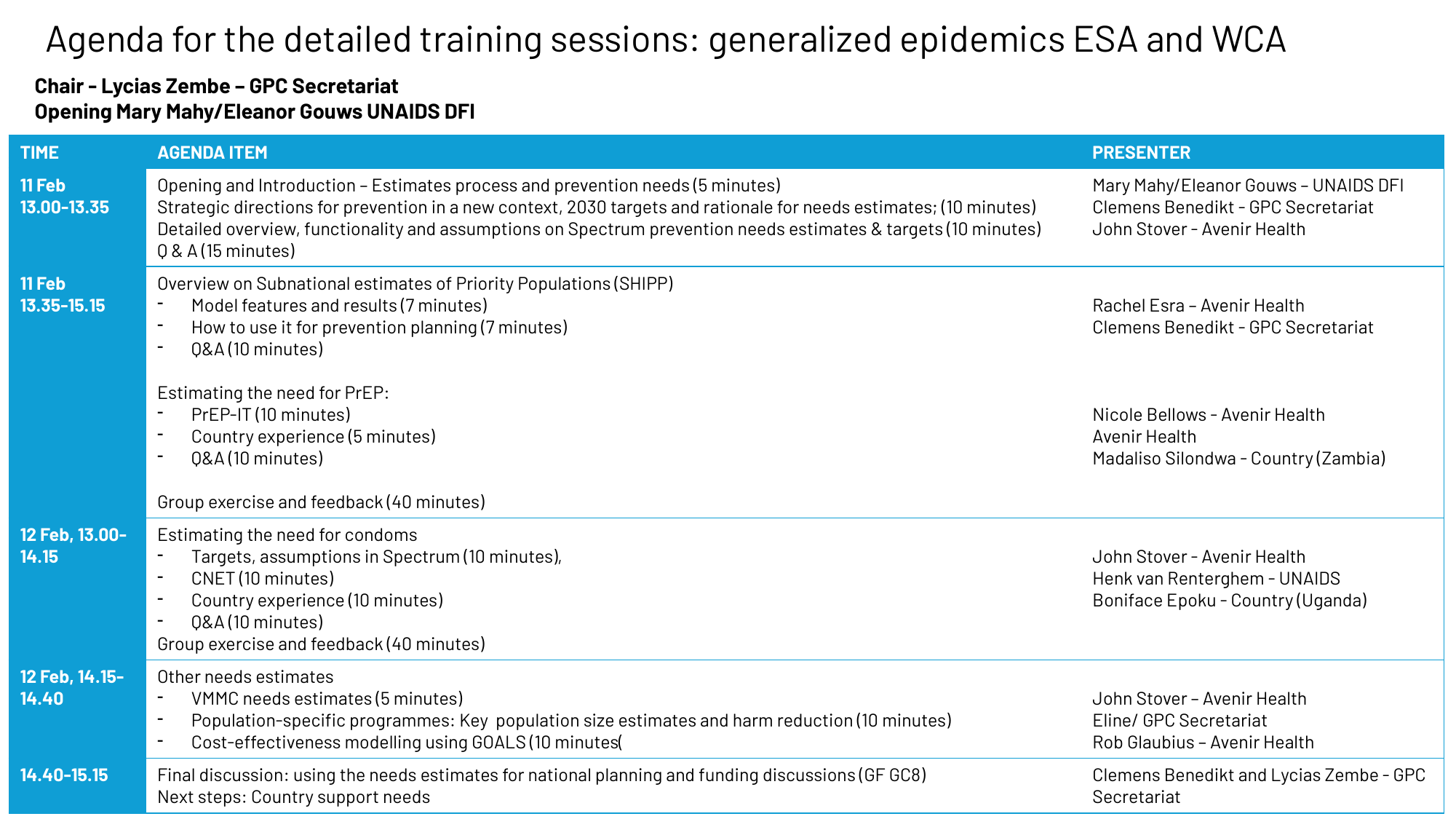

# Agenda for the detailed training sessions: generalized epidemics ESA and WCA
Chair - Lycias Zembe – GPC Secretariat
Opening Mary Mahy/Eleanor Gouws UNAIDS DFI
| TIME | AGENDA ITEM | PRESENTER |
| --- | --- | --- |
| 11 Feb 13.00-13.35 | Opening and Introduction – Estimates process and prevention needs (5 minutes) Strategic directions for prevention in a new context, 2030 targets and rationale for needs estimates; (10 minutes) Detailed overview, functionality and assumptions on Spectrum prevention needs estimates & targets (10 minutes) Q & A (15 minutes) | Mary Mahy/Eleanor Gouws – UNAIDS DFI Clemens Benedikt - GPC Secretariat John Stover - Avenir Health |
| 11 Feb 13.35-15.15 | Overview on Subnational estimates of Priority Populations (SHIPP) Model features and results (7 minutes) How to use it for prevention planning (7 minutes) Q&A (10 minutes) Estimating the need for PrEP: PrEP-IT (10 minutes) Country experience (5 minutes) Q&A (10 minutes) Group exercise and feedback (40 minutes) | Rachel Esra – Avenir Health Clemens Benedikt - GPC Secretariat Nicole Bellows - Avenir Health Avenir Health Madaliso Silondwa - Country (Zambia) |
| 12 Feb, 13.00-14.15 | Estimating the need for condoms Targets, assumptions in Spectrum (10 minutes), CNET (10 minutes) Country experience (10 minutes) Q&A (10 minutes) Group exercise and feedback (40 minutes) | John Stover - Avenir Health Henk van Renterghem - UNAIDS Boniface Epoku - Country (Uganda) |
| 12 Feb, 14.15-14.40 | Other needs estimates VMMC needs estimates (5 minutes) Population-specific programmes: Key population size estimates and harm reduction (10 minutes) Cost-effectiveness modelling using GOALS (10 minutes( | John Stover – Avenir Health Eline/ GPC Secretariat Rob Glaubius – Avenir Health |
| 14.40-15.15 | Final discussion: using the needs estimates for national planning and funding discussions (GF GC8) Next steps: Country support needs | Clemens Benedikt and Lycias Zembe - GPC Secretariat |